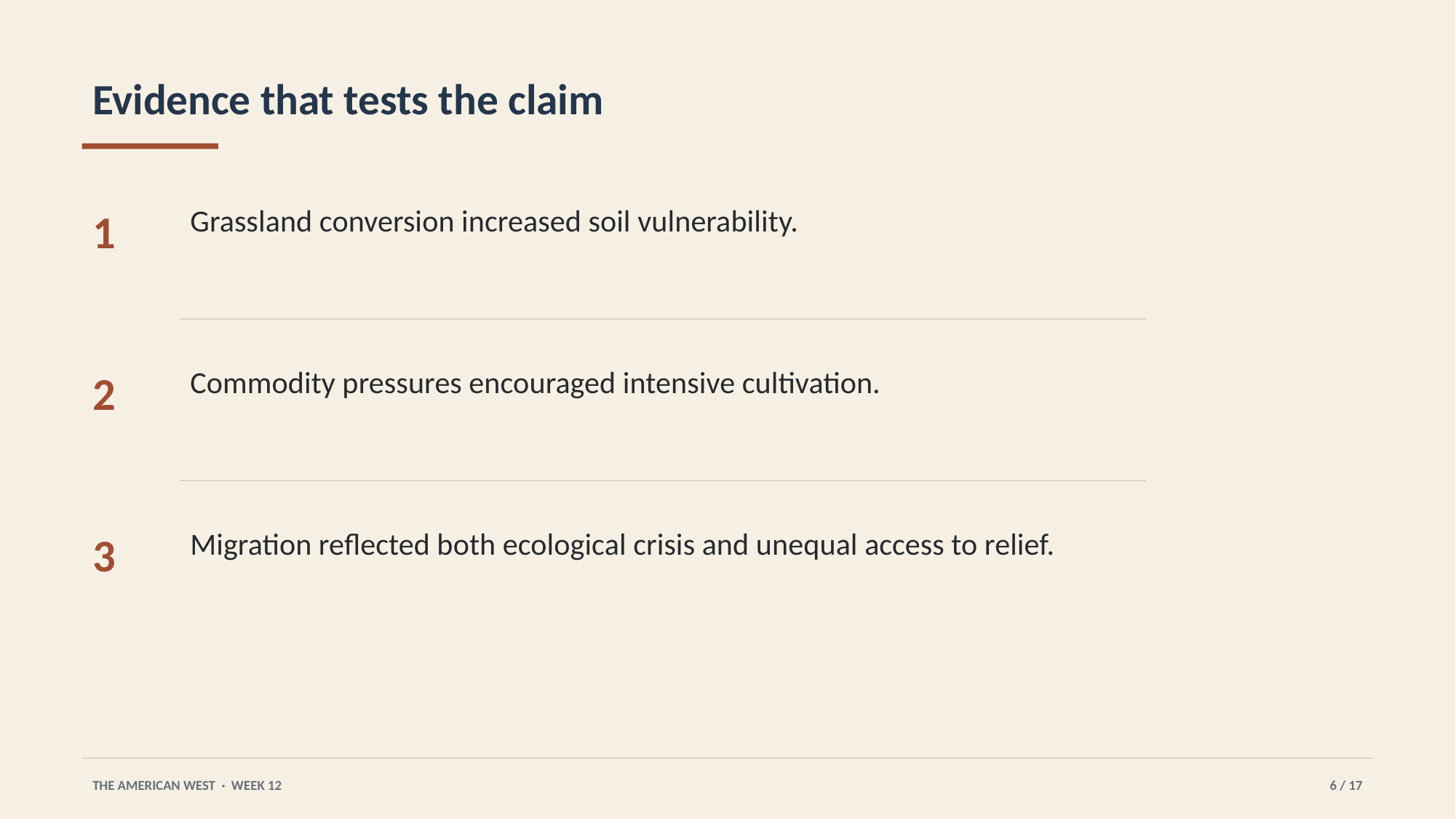

Evidence that tests the claim

Grassland conversion increased soil vulnerability.
1

Commodity pressures encouraged intensive cultivation.
2

Migration reflected both ecological crisis and unequal access to relief.
3

THE AMERICAN WEST  ·  WEEK 12
6 / 17